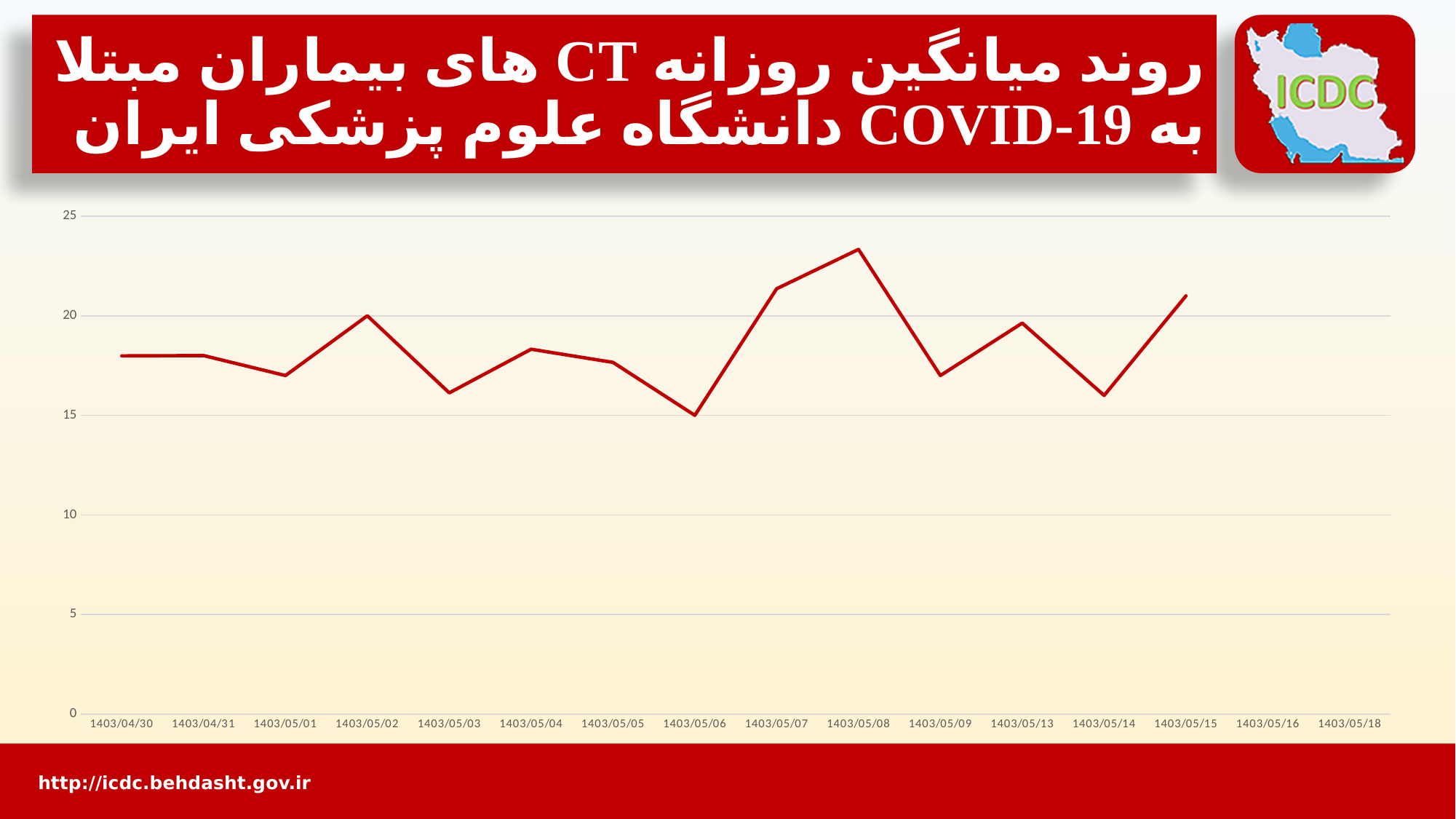

# روند میانگین روزانه CT های بیماران مبتلا به COVID-19 دانشگاه علوم پزشکی ایران

### Chart

| Category |  |
|---|---|
| 1403/04/30 | 17.985 |
| 1403/04/31 | 18.0 |
| 1403/05/01 | 17.0 |
| 1403/05/02 | 20.0 |
| 1403/05/03 | 16.13 |
| 1403/05/04 | 18.32 |
| 1403/05/05 | 17.66 |
| 1403/05/06 | 15.0 |
| 1403/05/07 | 21.357142857142858 |
| 1403/05/08 | 23.333333333333332 |
| 1403/05/09 | 17.0 |
| 1403/05/13 | 19.633333333333333 |
| 1403/05/14 | 16.0 |
| 1403/05/15 | 21.0 |
| 1403/05/16 | None |
| 1403/05/18 | 21.5 |